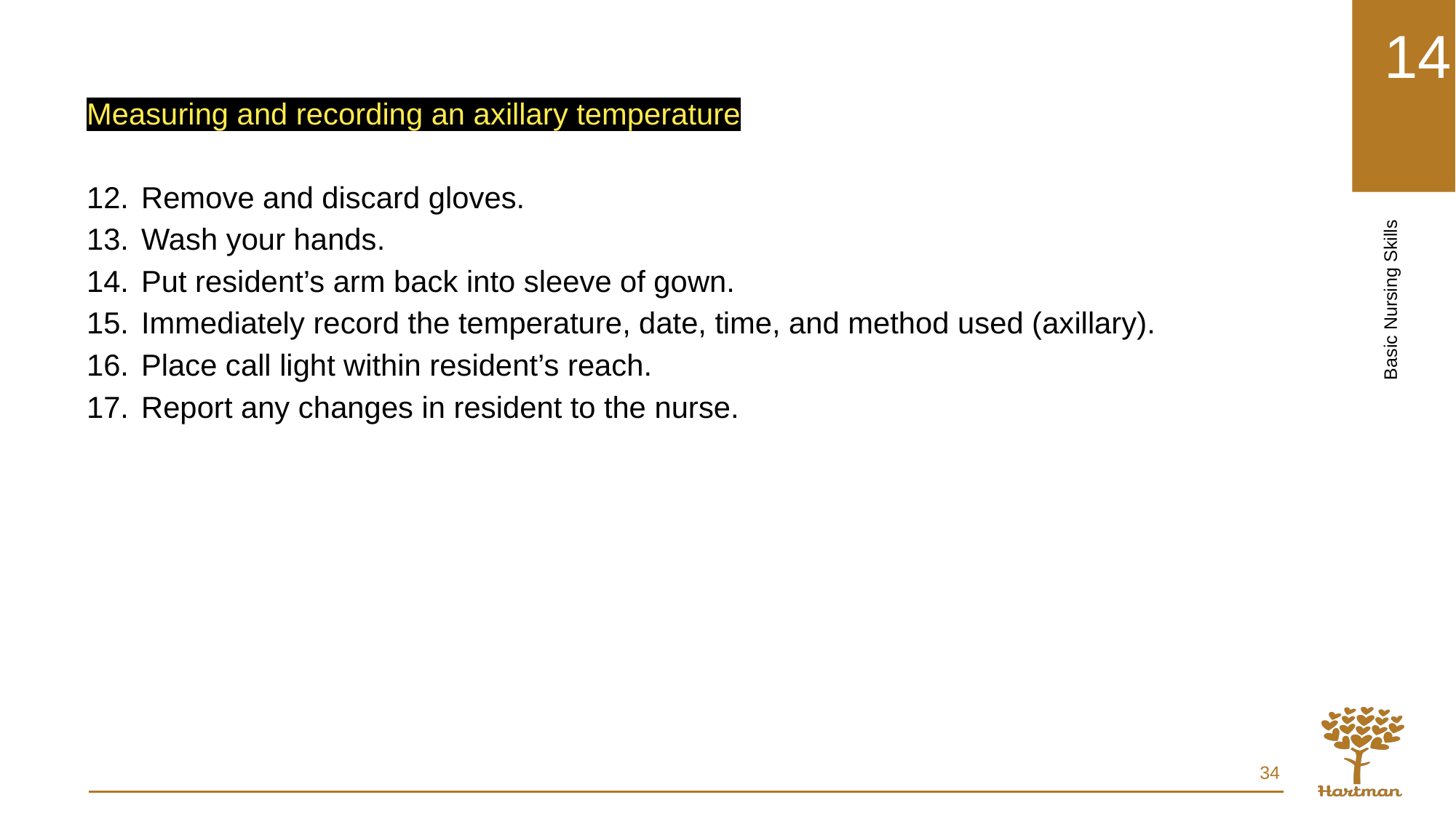

Measuring and recording an axillary temperature

Remove and discard gloves.
Wash your hands.
Put resident’s arm back into sleeve of gown.
Immediately record the temperature, date, time, and method used (axillary).
Place call light within resident’s reach.
Report any changes in resident to the nurse.
34